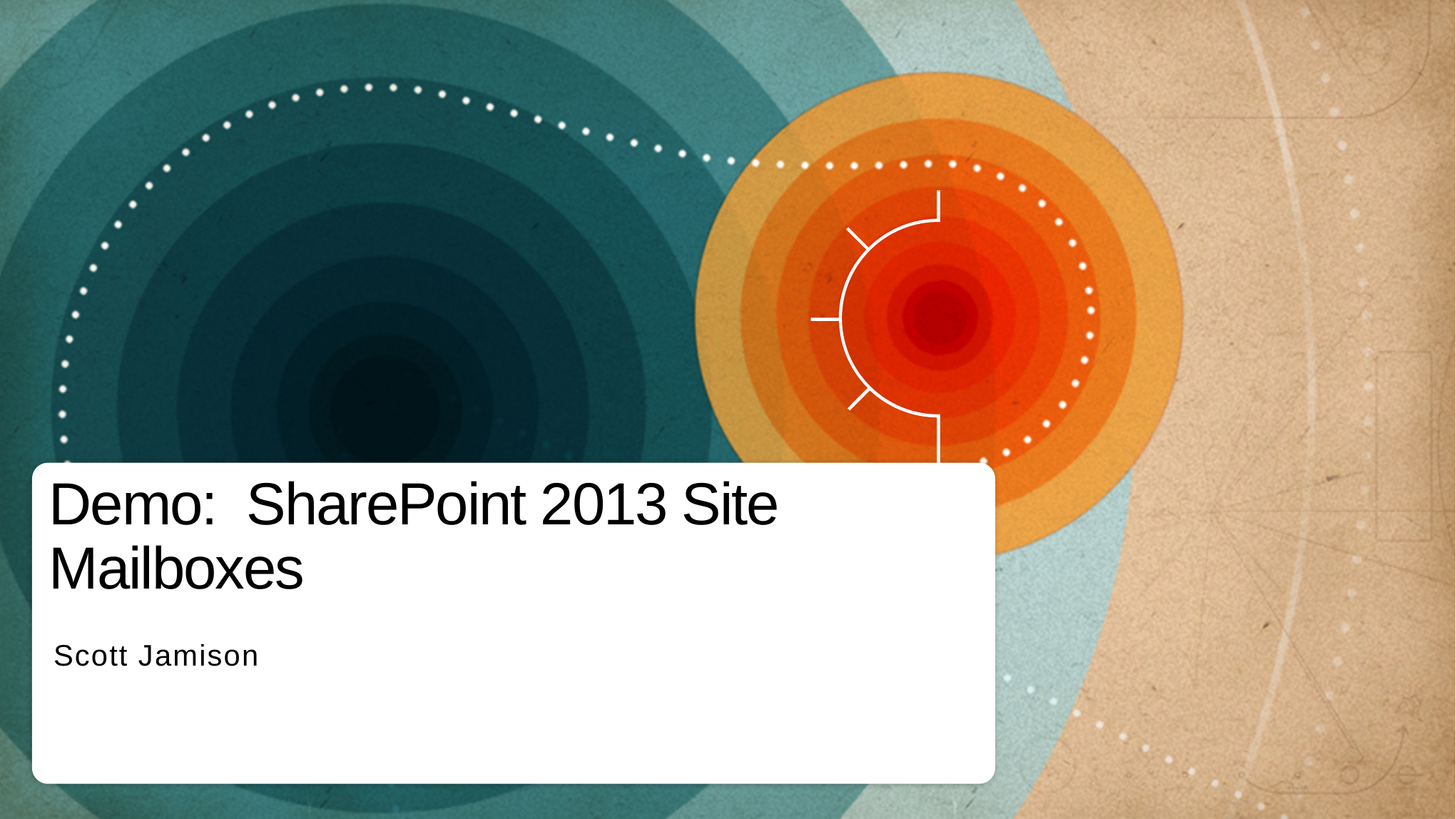

# Demo:  SharePoint 2013 Site Mailboxes
Scott Jamison